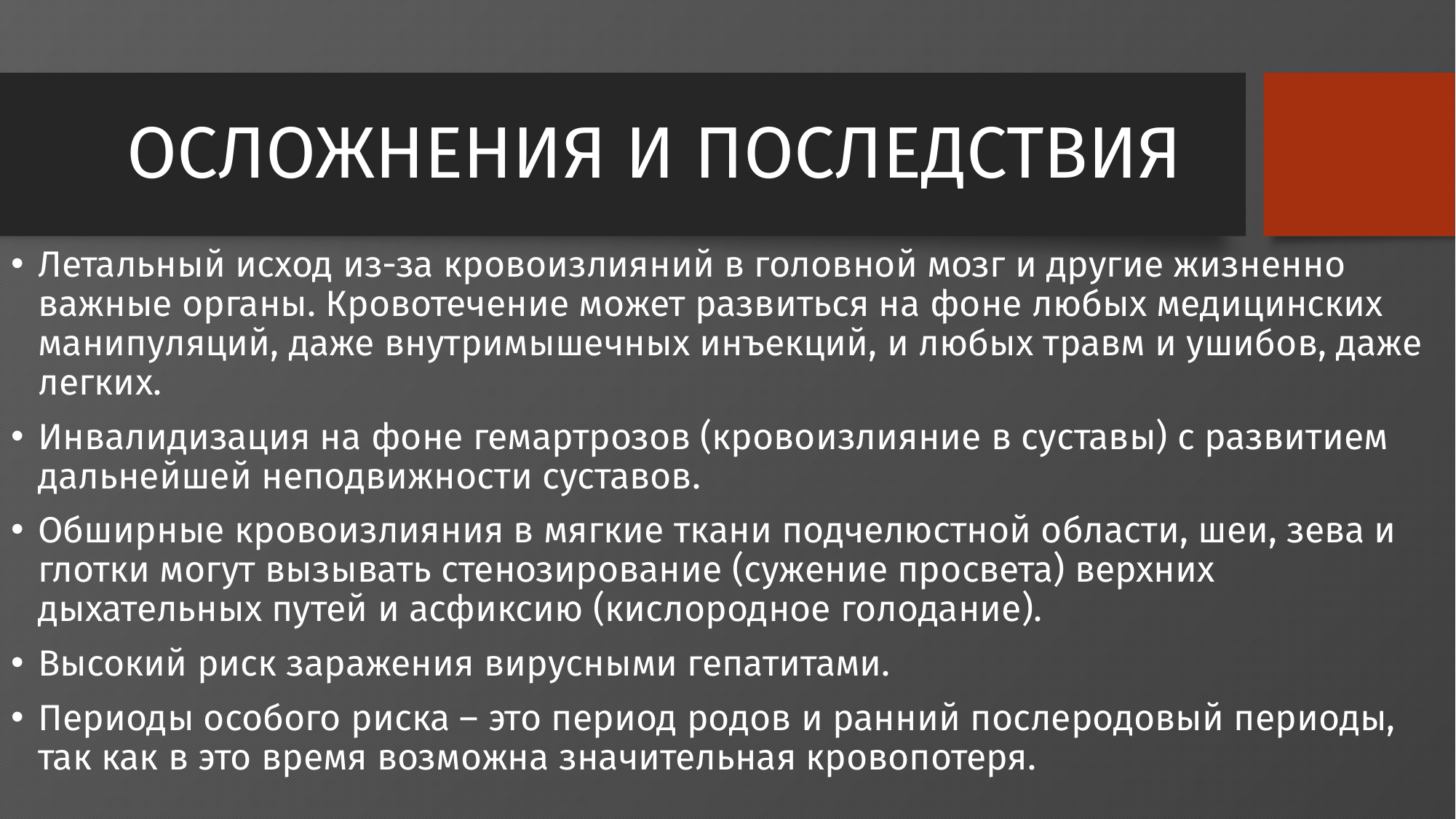

# ОСЛОЖНЕНИЯ И ПОСЛЕДСТВИЯ
Летальный исход из-за кровоизлияний в головной мозг и другие жизненно важные органы. Кровотечение может развиться на фоне любых медицинских манипуляций, даже внутримышечных инъекций, и любых травм и ушибов, даже легких.
Инвалидизация на фоне гемартрозов (кровоизлияние в суставы) с развитием дальнейшей неподвижности суставов.
Обширные кровоизлияния в мягкие ткани подчелюстной области, шеи, зева и глотки могут вызывать стенозирование (сужение просвета) верхних дыхательных путей и асфиксию (кислородное голодание).
Высокий риск заражения вирусными гепатитами.
Периоды особого риска – это период родов и ранний послеродовый периоды, так как в это время возможна значительная кровопотеря.